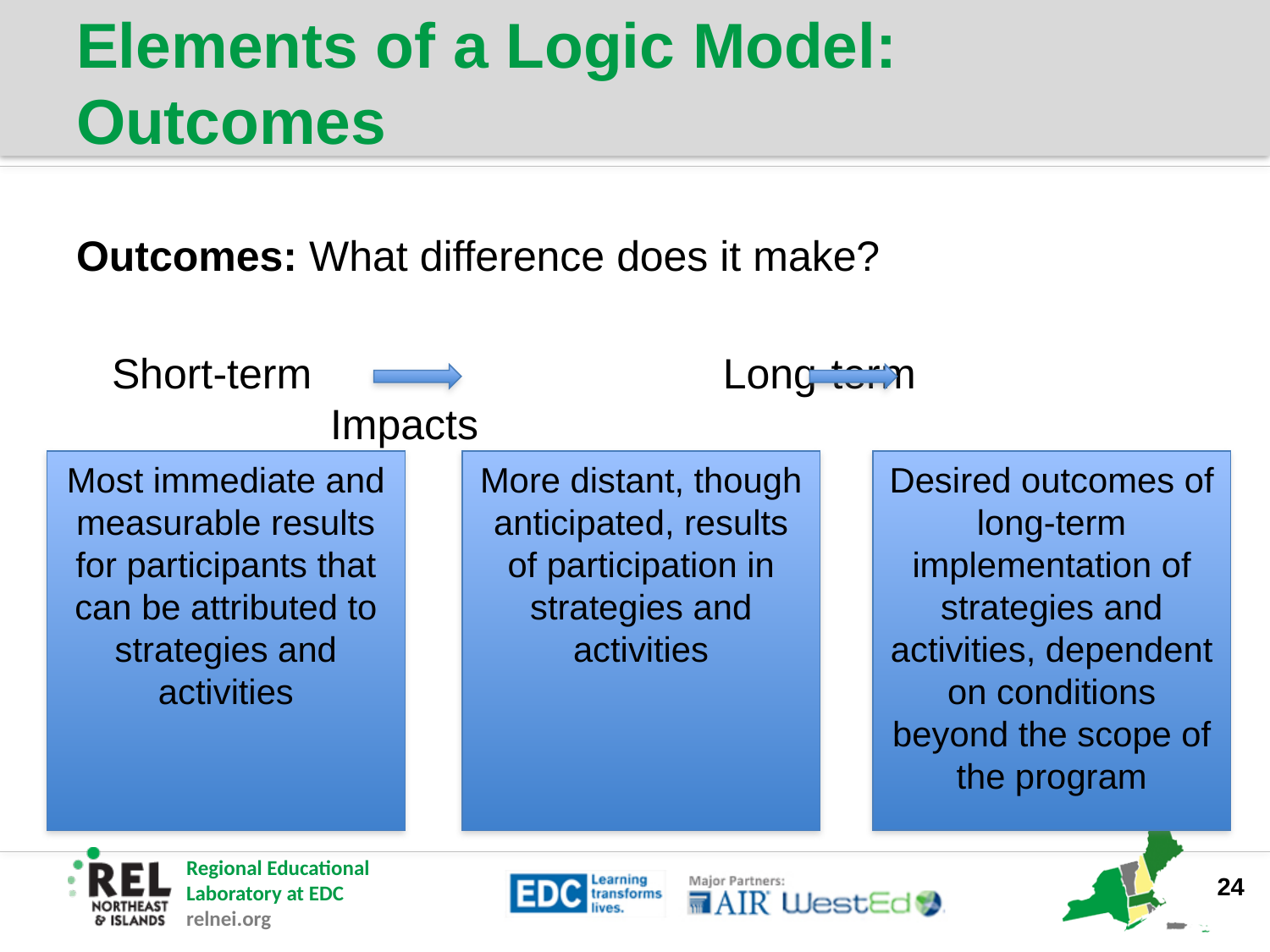

# Elements of a Logic Model: Outcomes
Outcomes: What difference does it make?

   Short-term			 	 Long-term				Impacts

Most immediate and measurable results for participants that can be attributed to strategies and activities
More distant, though anticipated, results of participation in strategies and activities
Desired outcomes of long-term implementation of strategies and activities, dependent on conditions beyond the scope of the program
24